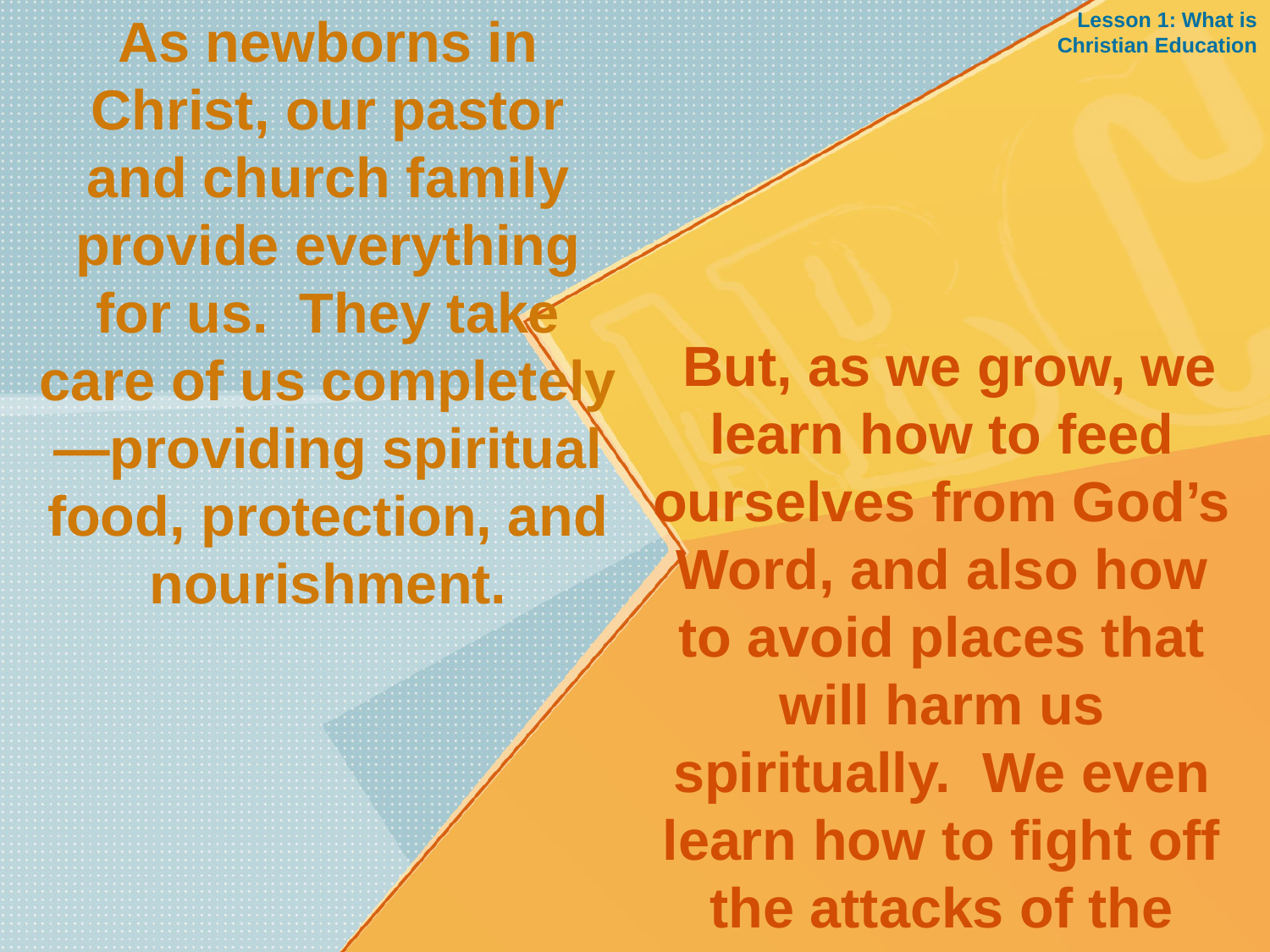

As newborns in Christ, our pastor and church family provide everything for us.  They take care of us completely—providing spiritual food, protection, and nourishment.
Lesson 1: What is Christian Education
 But, as we grow, we learn how to feed ourselves from God’s Word, and also how to avoid places that will harm us spiritually.  We even learn how to fight off the attacks of the enemy.